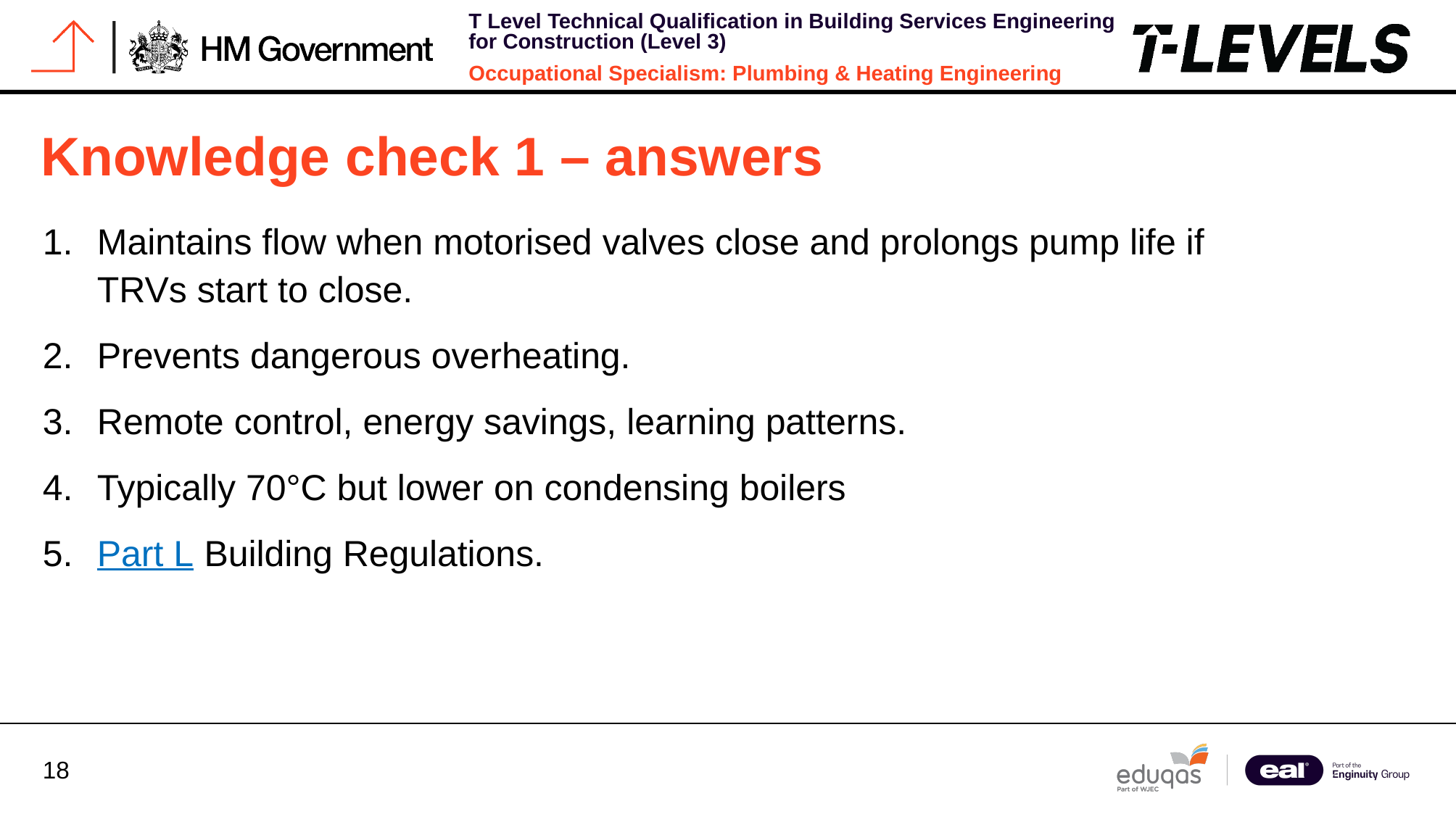

# Knowledge check 1 – answers
Maintains flow when motorised valves close and prolongs pump life if TRVs start to close.
Prevents dangerous overheating.
Remote control, energy savings, learning patterns.
Typically 70°C but lower on condensing boilers
Part L Building Regulations.